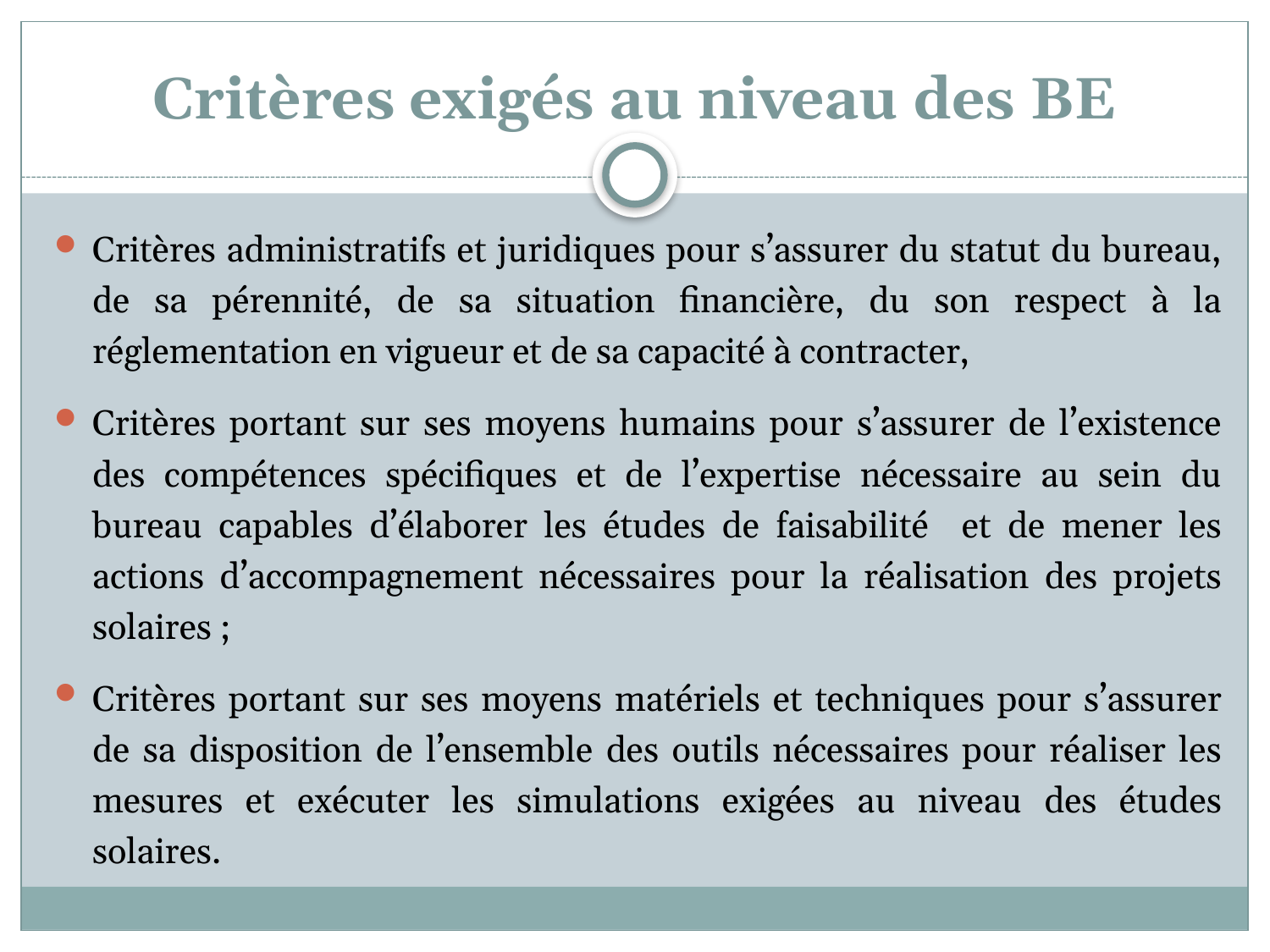

# Critères exigés au niveau des BE
Critères administratifs et juridiques pour s’assurer du statut du bureau, de sa pérennité, de sa situation financière, du son respect à la réglementation en vigueur et de sa capacité à contracter,
Critères portant sur ses moyens humains pour s’assurer de l’existence des compétences spécifiques et de l’expertise nécessaire au sein du bureau capables d’élaborer les études de faisabilité  et de mener les actions d’accompagnement nécessaires pour la réalisation des projets solaires ;
Critères portant sur ses moyens matériels et techniques pour s’assurer de sa disposition de l’ensemble des outils nécessaires pour réaliser les mesures et exécuter les simulations exigées au niveau des études solaires.